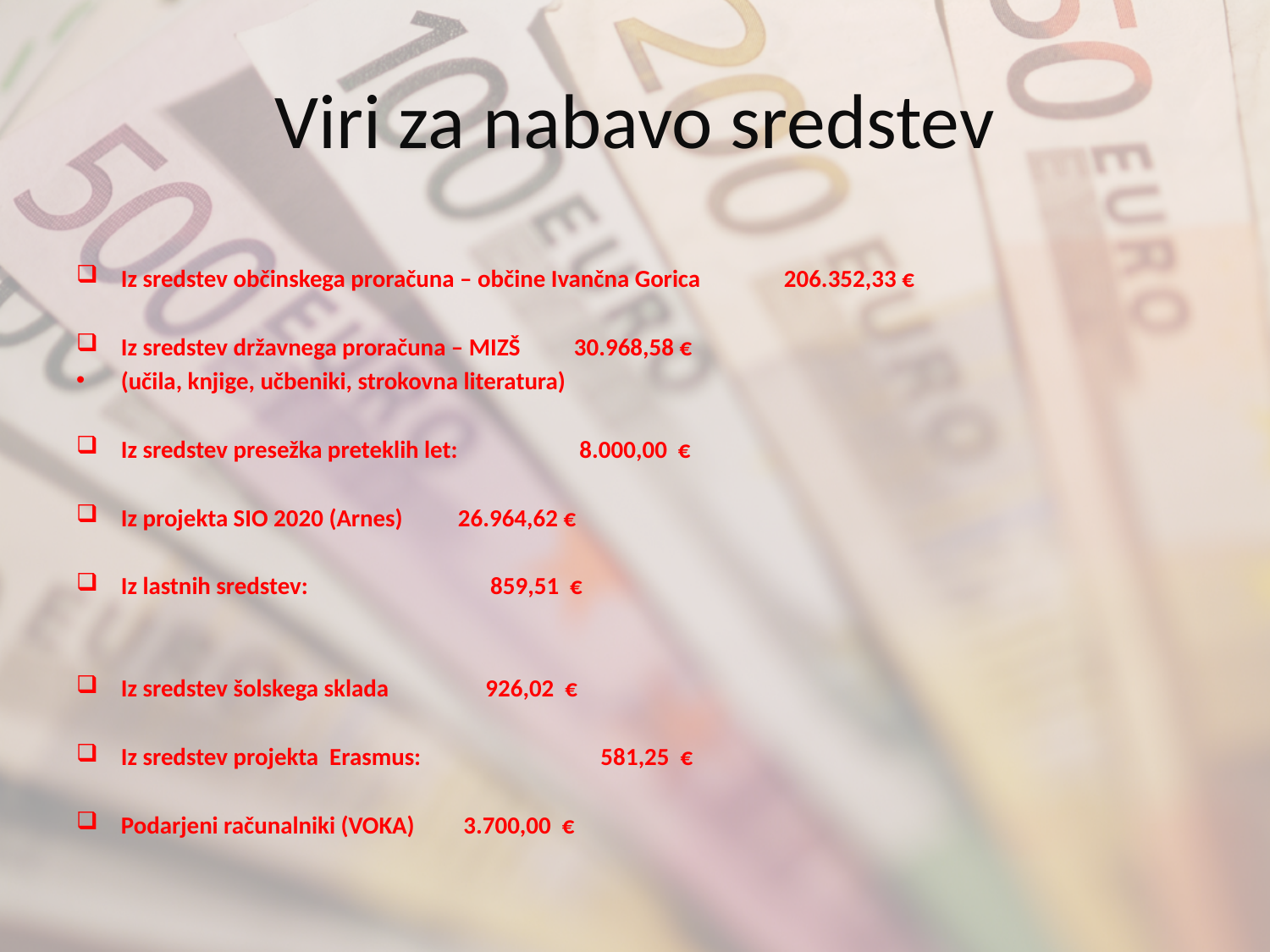

# Viri za nabavo sredstev

Iz sredstev občinskega proračuna – občine Ivančna Gorica	206.352,33 €

Iz sredstev državnega proračuna – MIZŠ			  30.968,58 €
(učila, knjige, učbeniki, strokovna literatura)

Iz sredstev presežka preteklih let:			   8.000,00  €

Iz projekta SIO 2020 (Arnes)				 26.964,62 €

Iz lastnih sredstev:				                           859,51  €

Iz sredstev šolskega sklada				      926,02  €

Iz sredstev projekta  Erasmus:			                           581,25  €

Podarjeni računalniki (VOKA)				  3.700,00  €